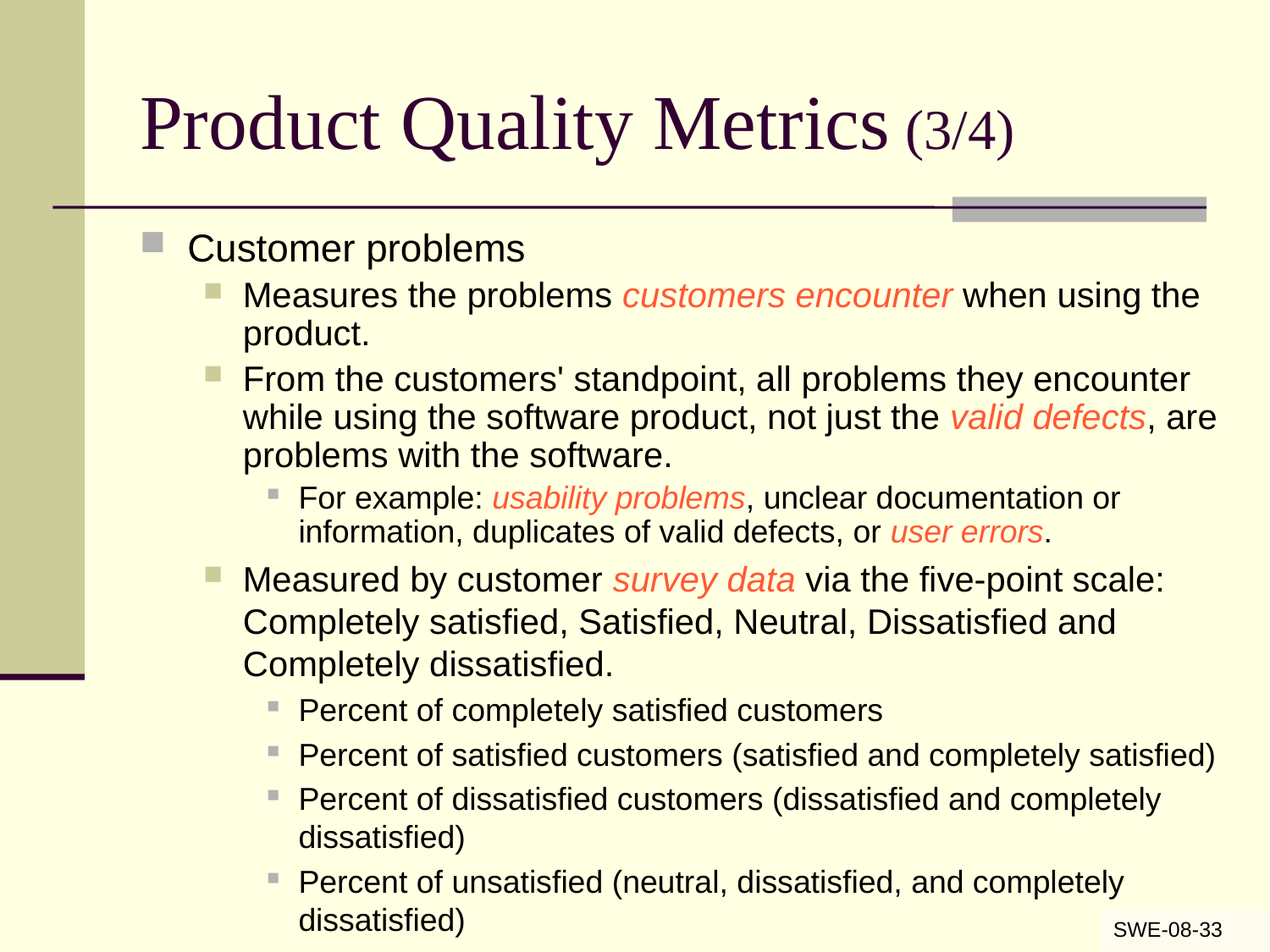

# Product Quality Metrics (3/4)
Customer problems
Measures the problems customers encounter when using the product.
From the customers' standpoint, all problems they encounter while using the software product, not just the valid defects, are problems with the software.
For example: usability problems, unclear documentation or information, duplicates of valid defects, or user errors.
Measured by customer survey data via the five-point scale: Completely satisfied, Satisfied, Neutral, Dissatisfied and Completely dissatisfied.
Percent of completely satisfied customers
Percent of satisfied customers (satisfied and completely satisfied)
Percent of dissatisfied customers (dissatisfied and completely dissatisfied)
Percent of unsatisfied (neutral, dissatisfied, and completely dissatisfied)